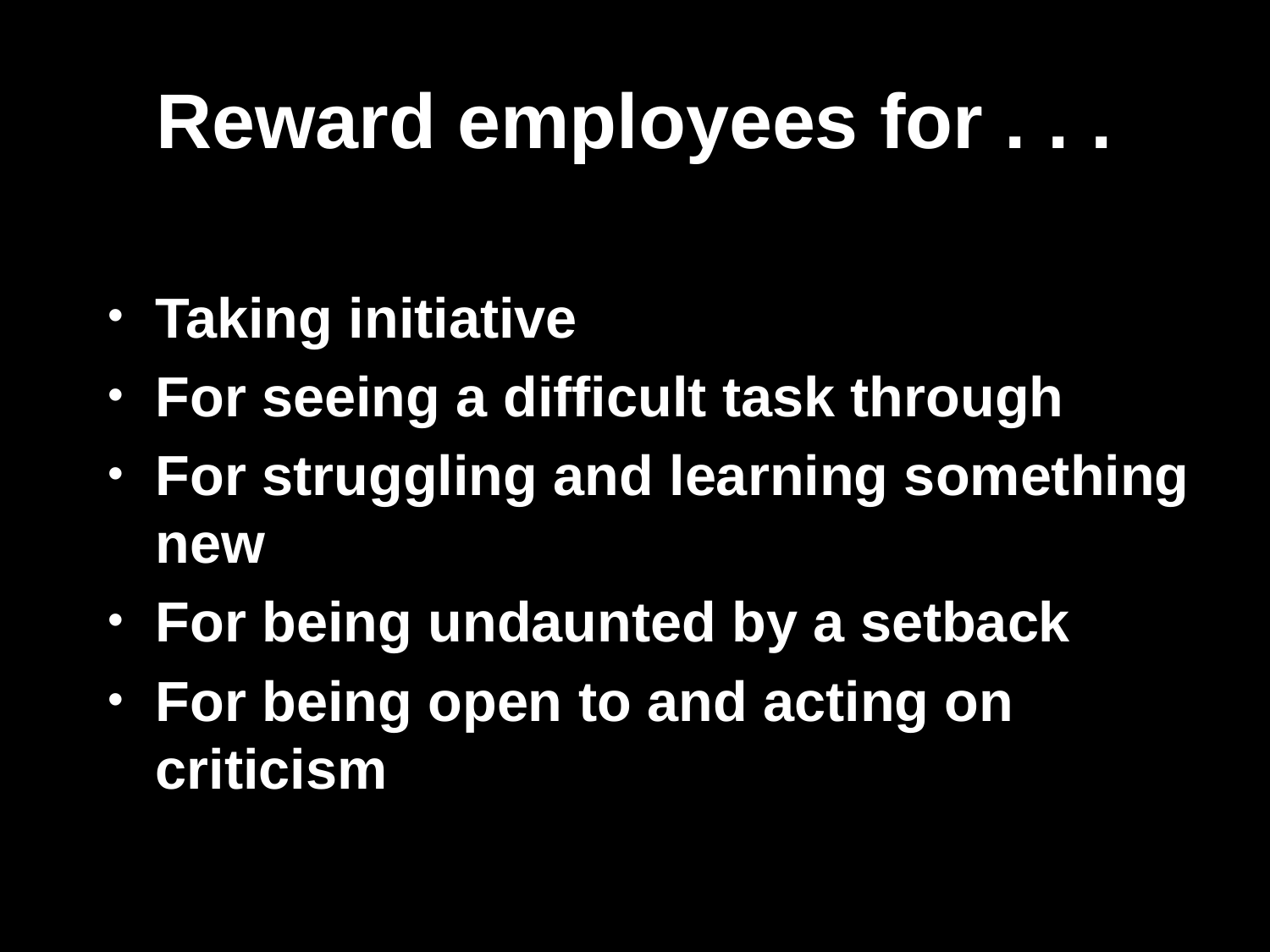

# Reward employees for . . .
Taking initiative
For seeing a difficult task through
For struggling and learning something new
For being undaunted by a setback
For being open to and acting on criticism